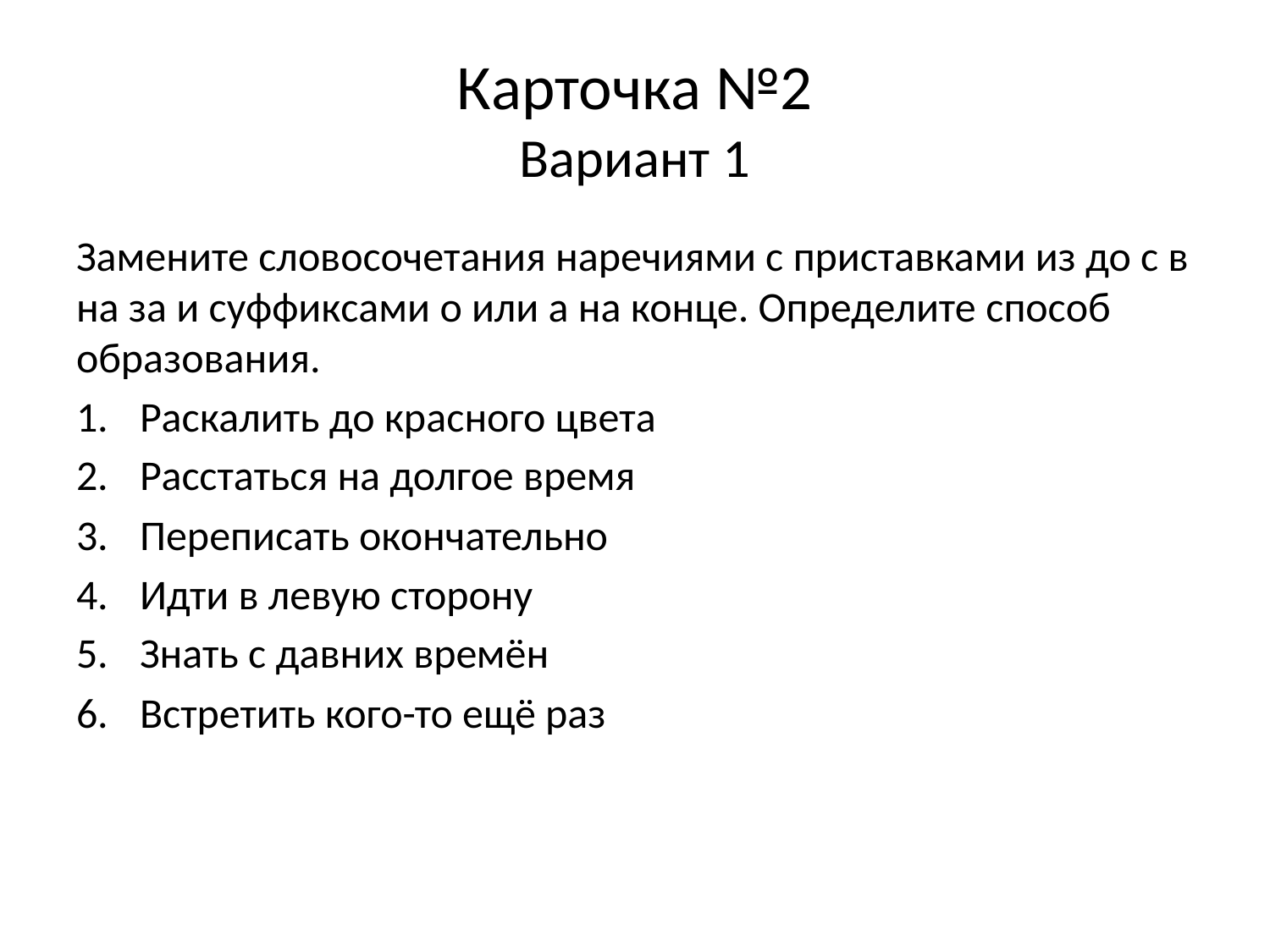

# Карточка №2 Вариант 1
Замените словосочетания наречиями с приставками из до с в на за и суффиксами о или а на конце. Определите способ образования.
Раскалить до красного цвета
Расстаться на долгое время
Переписать окончательно
Идти в левую сторону
Знать с давних времён
Встретить кого-то ещё раз